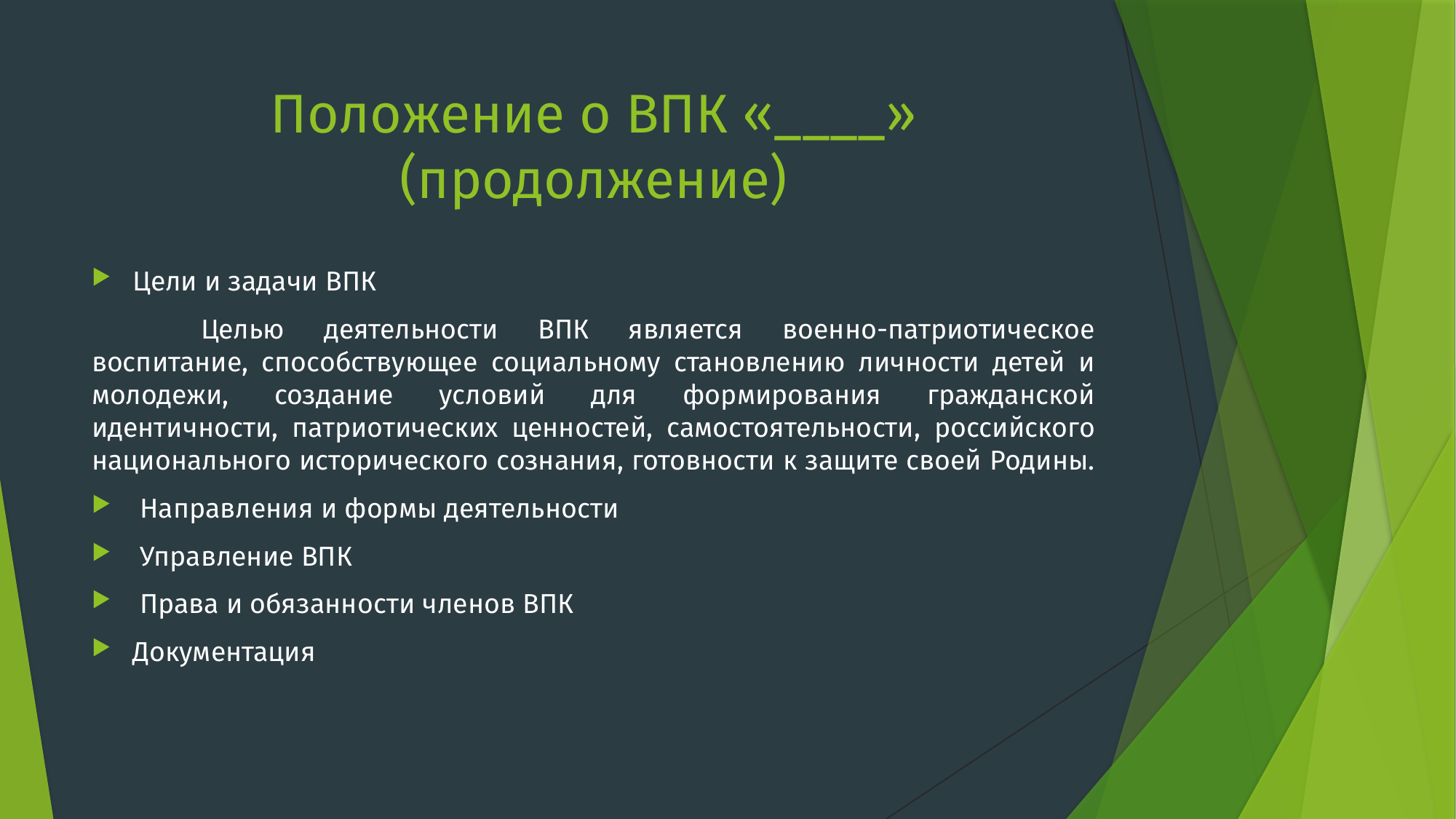

# Положение о ВПК «____» (продолжение)
Цели и задачи ВПК
	Целью деятельности ВПК является военно-патриотическое воспитание, способствующее социальному становлению личности детей и молодежи, создание условий для формирования гражданской идентичности, патриотических ценностей, самостоятельности, российского национального исторического сознания, готовности к защите своей Родины.
 Направления и формы деятельности
 Управление ВПК
 Права и обязанности членов ВПК
Документация